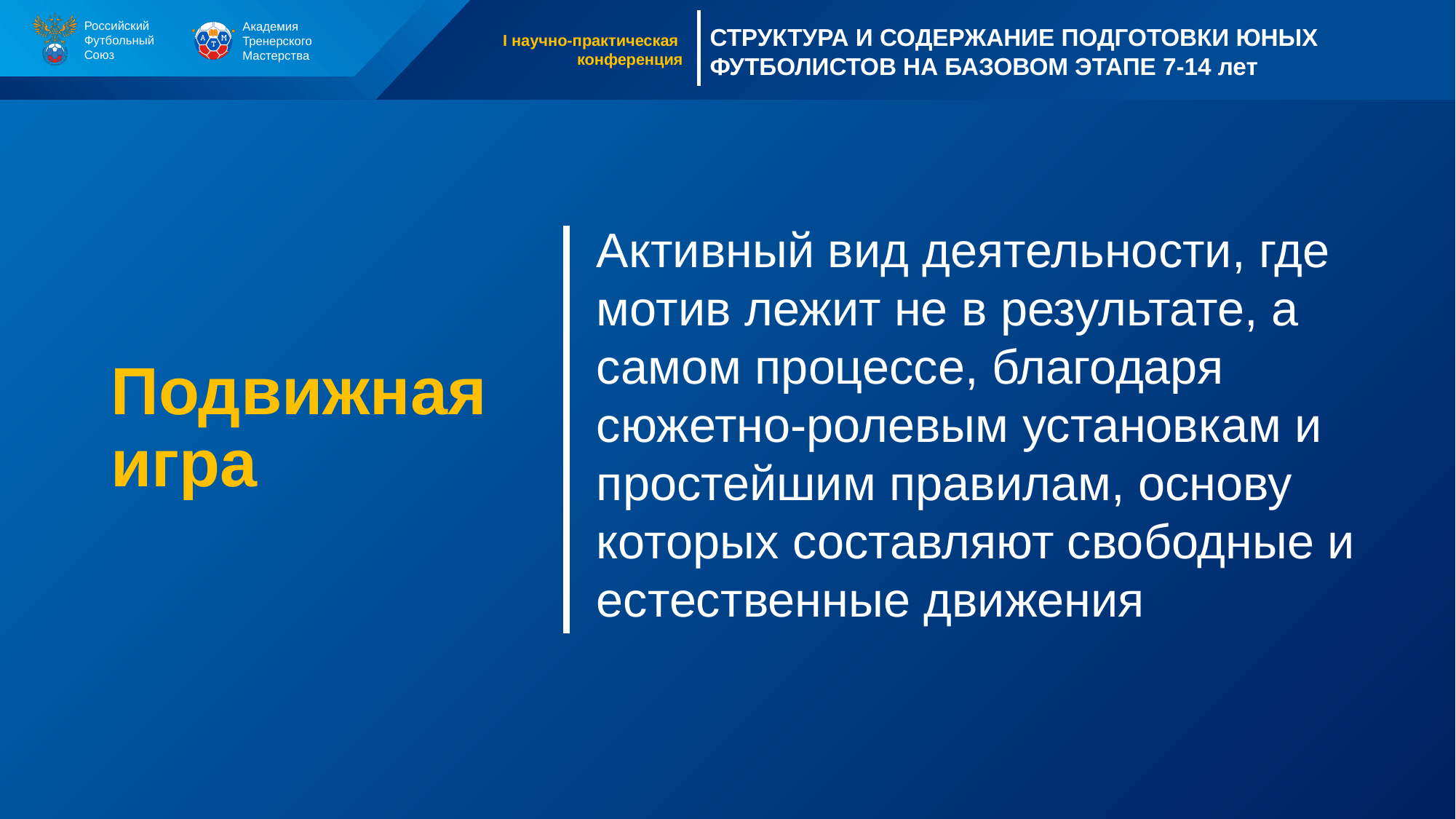

# Подвижная игра
Активный вид деятельности, где мотив лежит не в результате, а самом процессе, благодаря сюжетно-ролевым установкам и простейшим правилам, основу которых составляют свободные и естественные движения